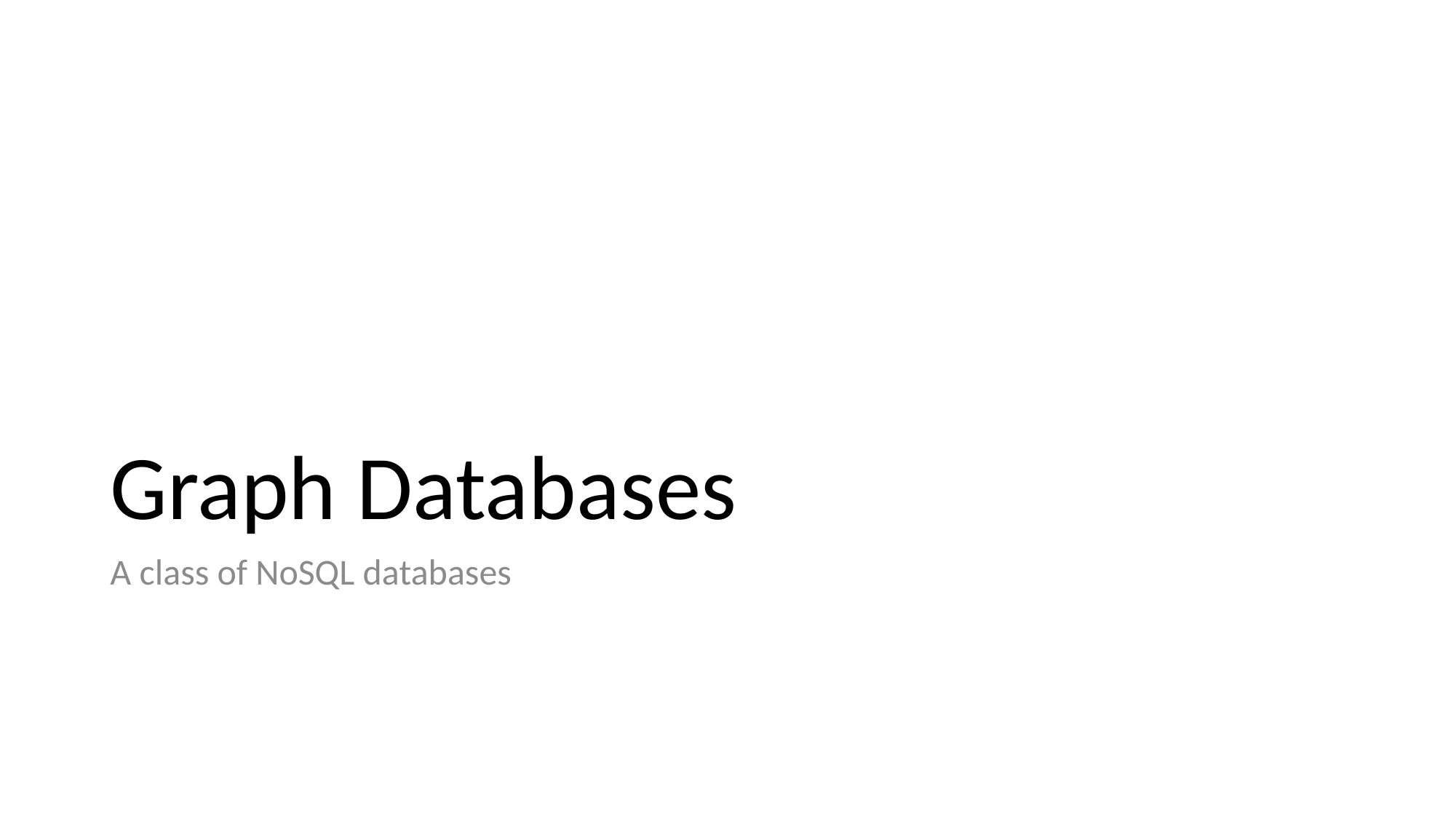

# Graph Databases
A class of NoSQL databases